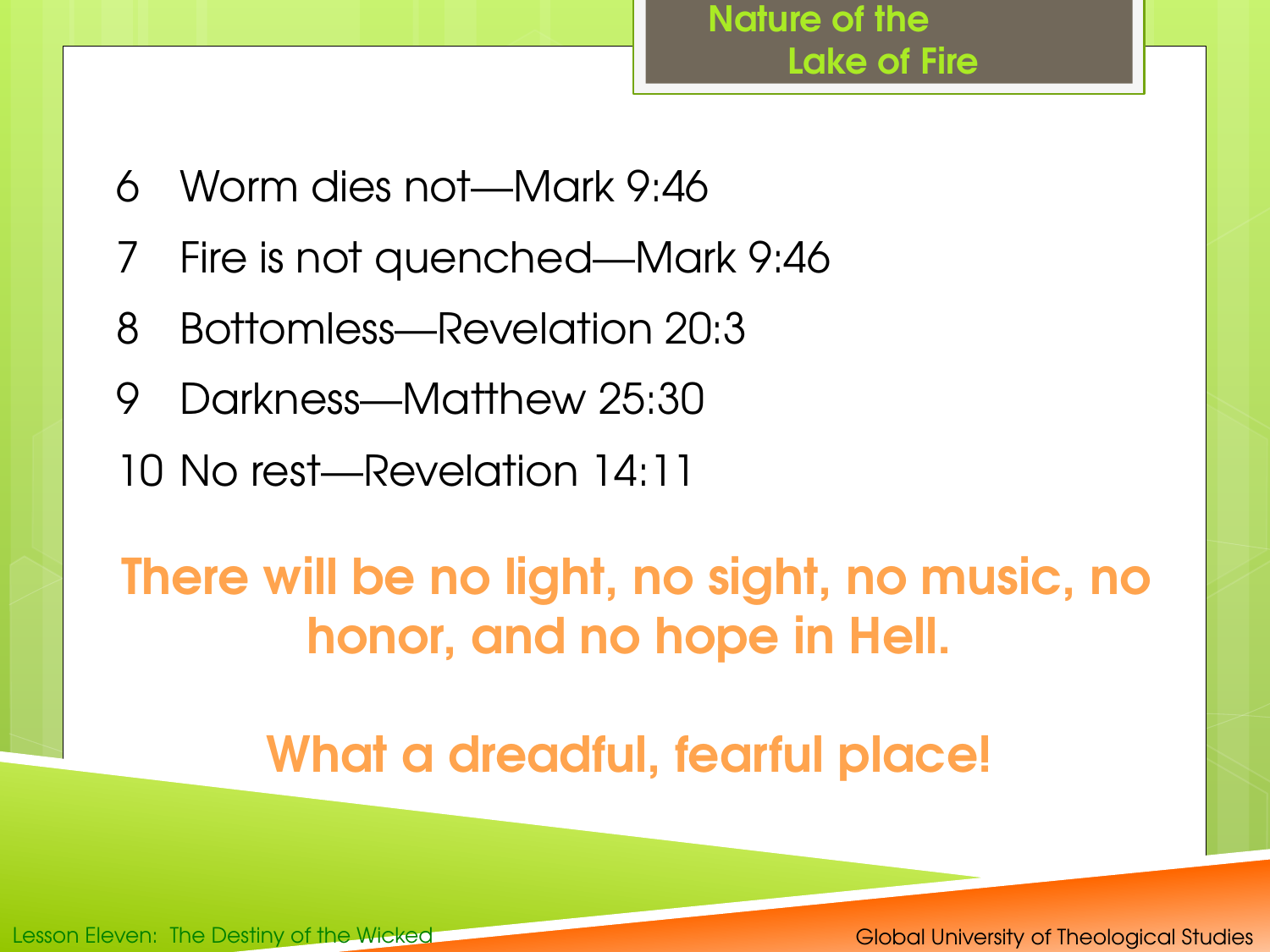

Nature of the              Lake of Fire

Worm dies not—Mark 9:46
Fire is not quenched—Mark 9:46
Bottomless—Revelation 20:3
Darkness—Matthew 25:30
No rest—Revelation 14:11

There will be no light, no sight, no music, no honor, and no hope in Hell.

What a dreadful, fearful place!
Lesson Eleven:  The Destiny of the Wicked
 Global University of Theological Studies